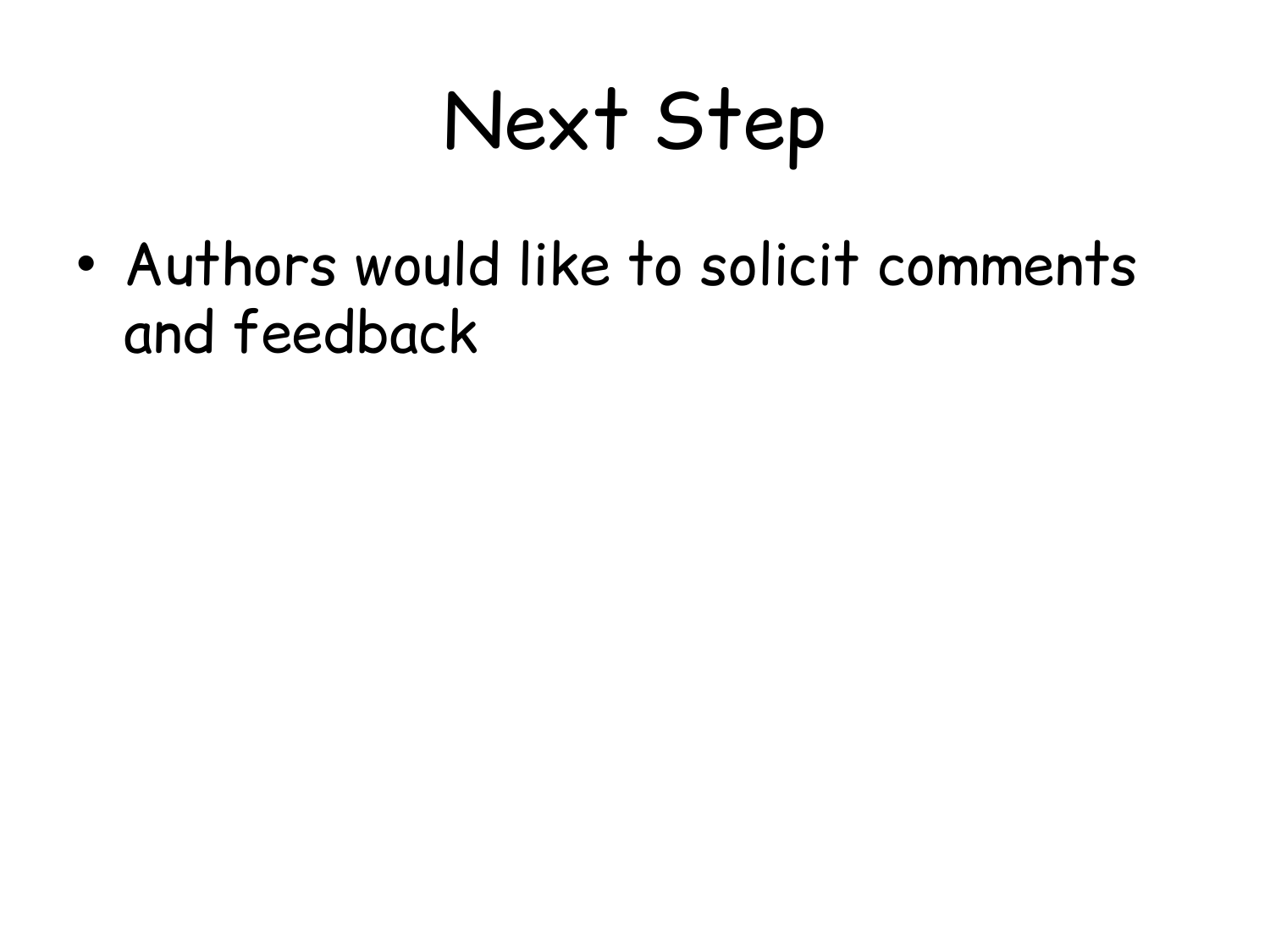

# Next Step
Authors would like to solicit comments and feedback